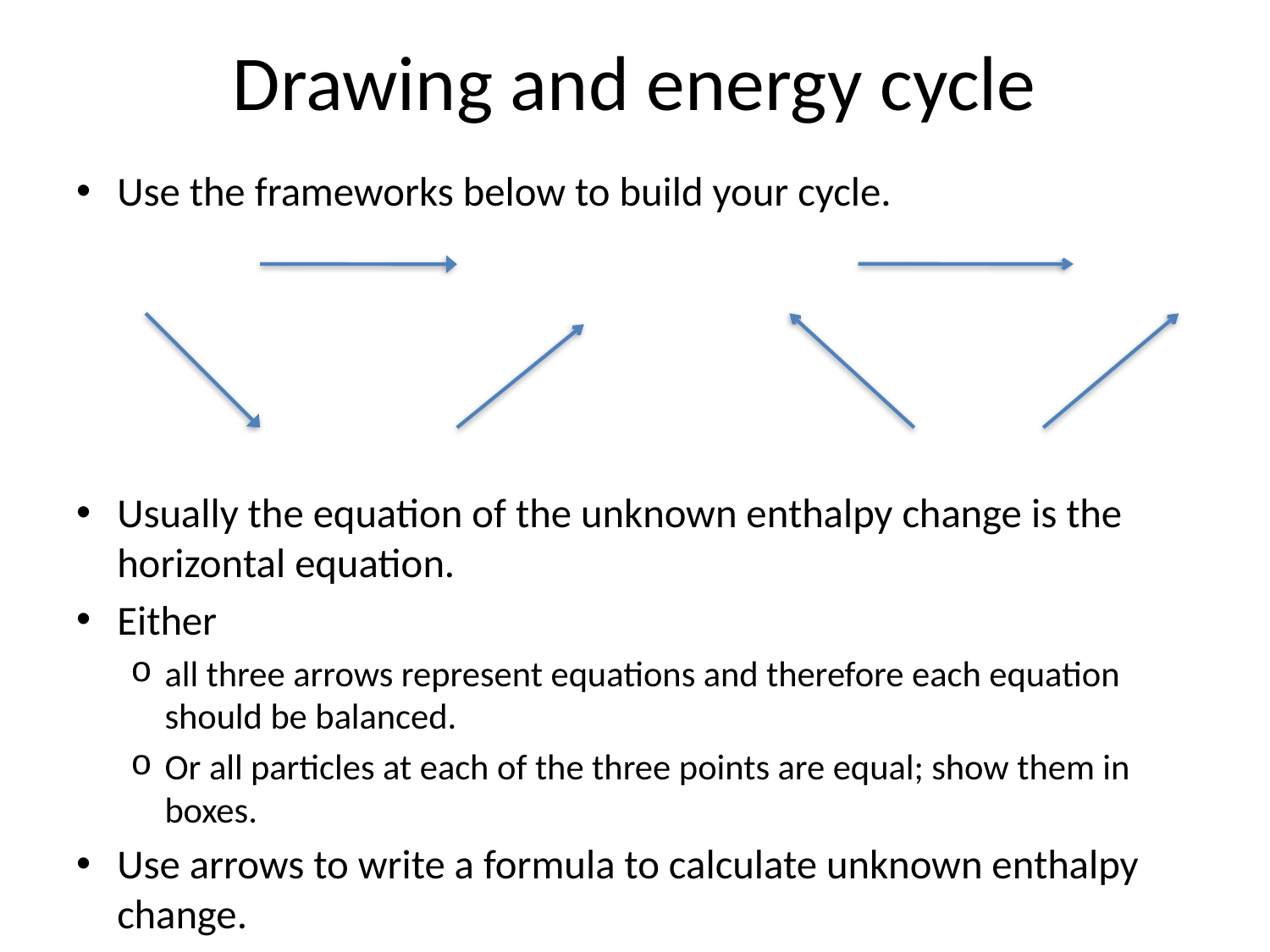

# Drawing and energy cycle
Use the frameworks below to build your cycle.

Usually the equation of the unknown enthalpy change is the horizontal equation.
Either
all three arrows represent equations and therefore each equation should be balanced.
Or all particles at each of the three points are equal; show them in boxes.
Use arrows to write a formula to calculate unknown enthalpy change.